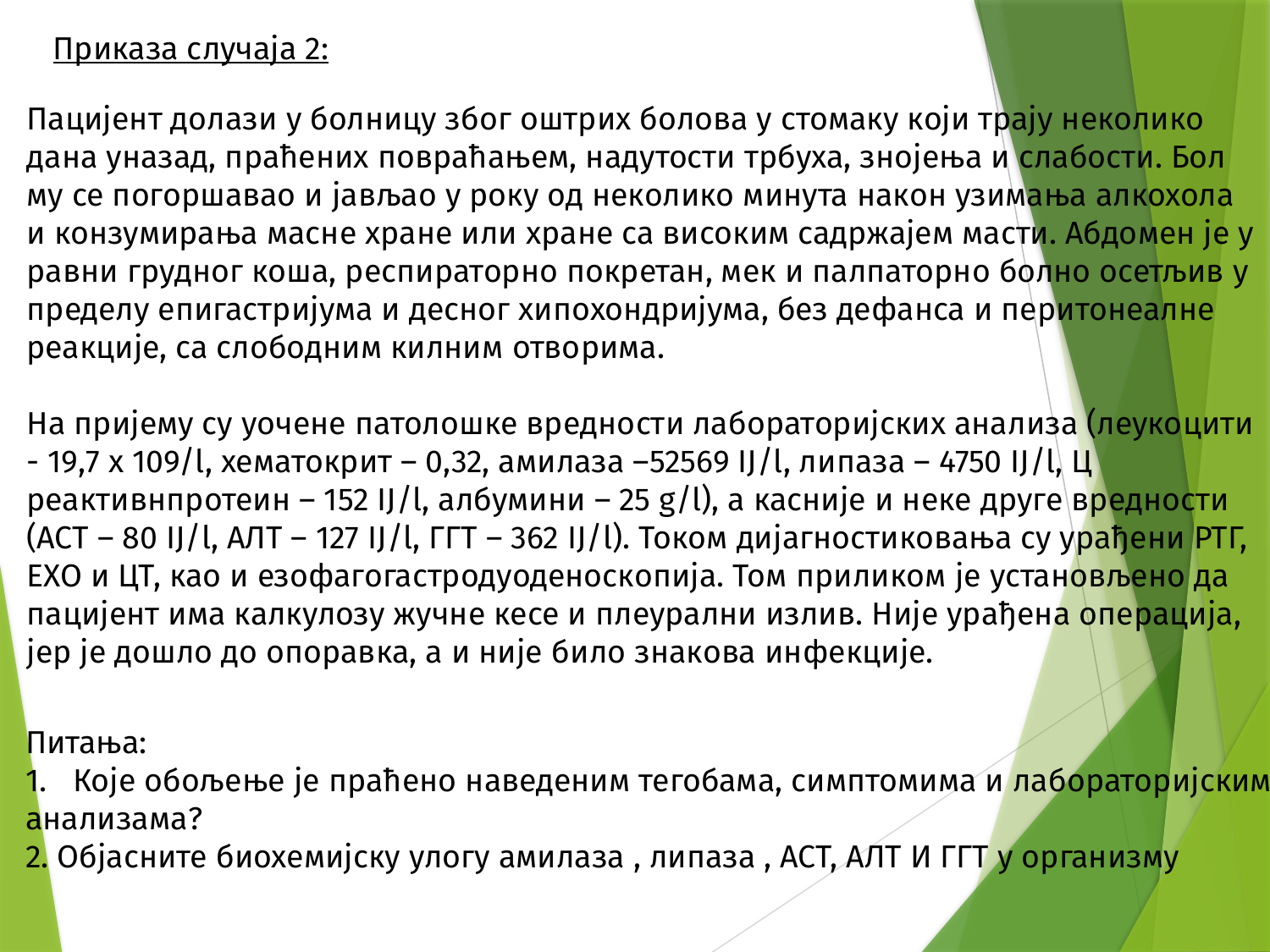

Приказа случаја 2:
Пацијент долази у болницу због оштрих болова у стомаку који трају неколико дана уназад, праћених повраћањем, надутости трбуха, знојења и слабости. Бол му се погоршавао и јављао у року од неколико минута након узимања алкохола и конзумирања масне хране или хране са високим садржајем масти. Абдомен је у равни грудног коша, респираторно покретан, мек и палпаторно болно осетљив у пределу епигастријума и десног хипохондријума, без дефанса и перитонеалне реакције, са слободним килним отворима.

На пријему су уочене патолошке вредности лабораторијских анализа (леукоцити - 19,7 x 109/l, хематокрит – 0,32, амилаза –52569 IJ/l, липаза – 4750 IJ/l, Ц реактивнпротеин – 152 IJ/l, албумини – 25 g/l), а касније и неке друге вредности (АСТ – 80 IJ/l, АЛТ – 127 IJ/l, ГГТ – 362 IJ/l). Током дијагностиковања су урађени РТГ, ЕХО и ЦТ, као и езофагогастродуоденоскопија. Том приликом је установљено да пацијент има калкулозу жучне кесе и плеурални излив. Није урађена операција, јер је дошло до опоравка, а и није било знакова инфекције.
Питања:
Које обољење је праћено наведеним тегобама, симптомима и лабораторијским
анализама?
2. Објасните биохемијску улогу амилаза , липаза , АСТ, АЛТ И ГГТ у организму